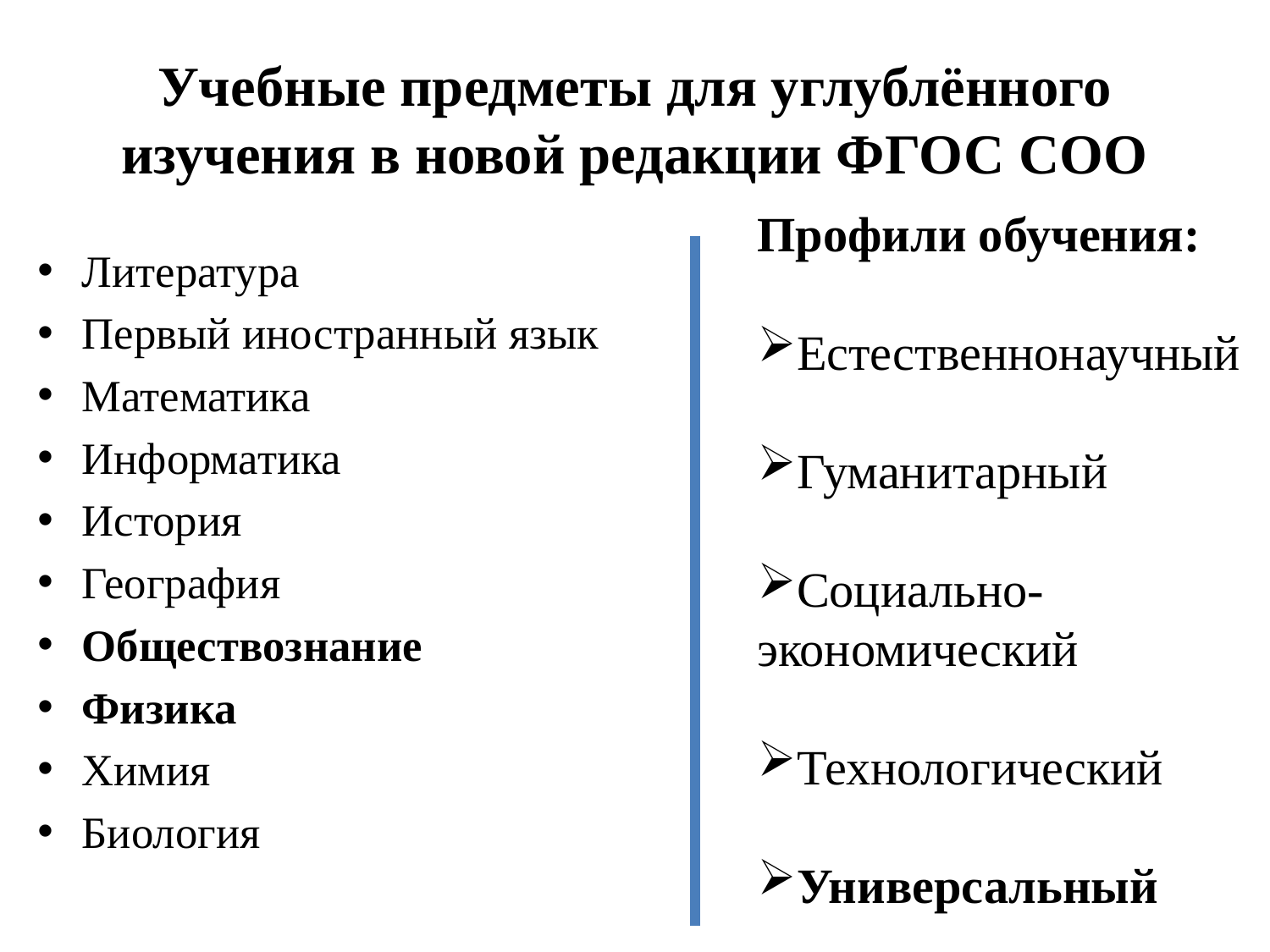

# Учебные предметы для углублённого изучения в новой редакции ФГОС СОО
Профили обучения:

Естественнонаучный

Гуманитарный

Социально-экономический

Технологический

Универсальный

Литература
Первый иностранный язык
Математика
Информатика
История
География
Обществознание
Физика
Химия
Биология